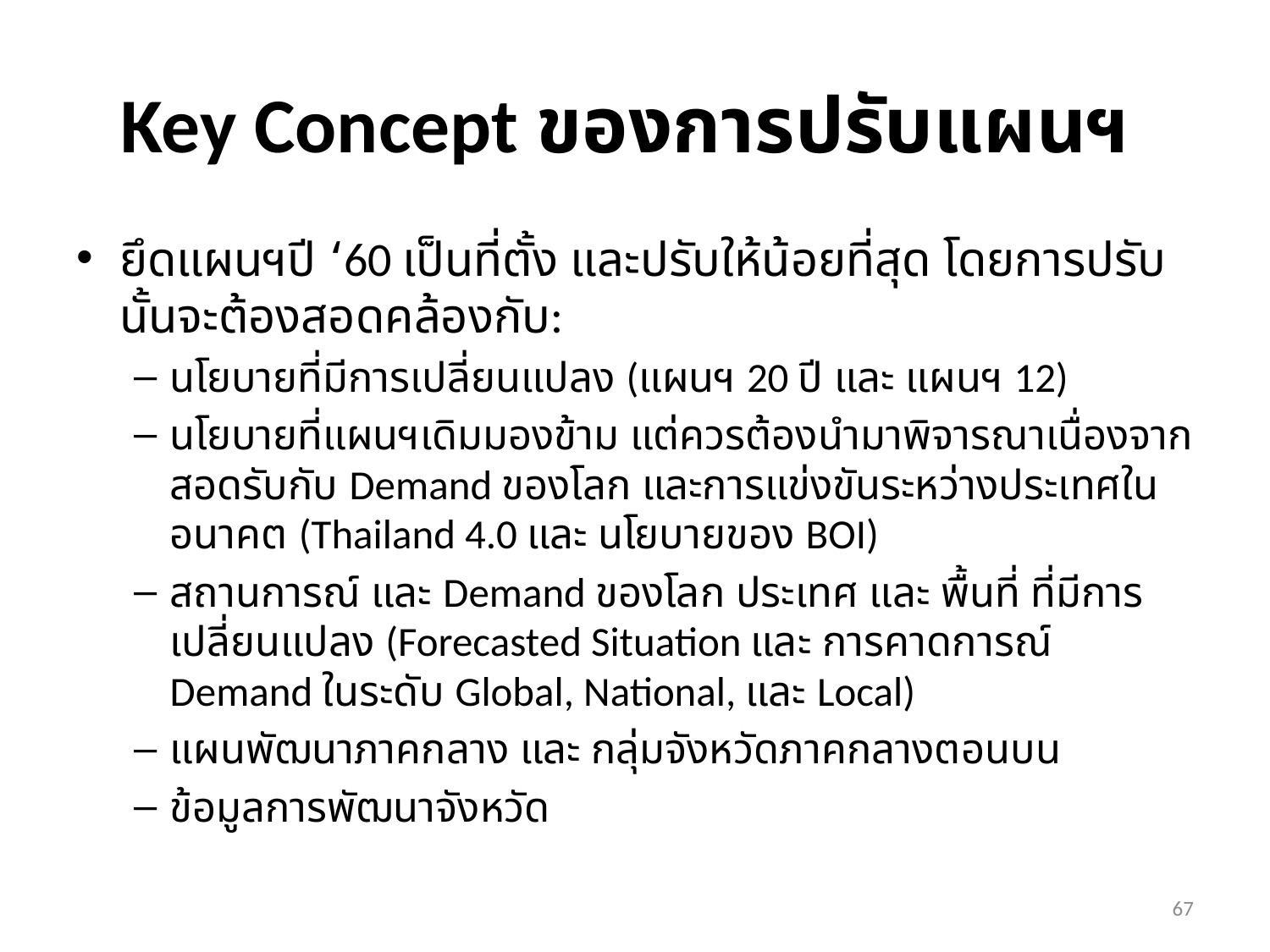

# Key Concept ของการปรับแผนฯ
ยึดแผนฯปี ‘60 เป็นที่ตั้ง และปรับให้น้อยที่สุด โดยการปรับนั้นจะต้องสอดคล้องกับ:
นโยบายที่มีการเปลี่ยนแปลง (แผนฯ 20 ปี และ แผนฯ 12)
นโยบายที่แผนฯเดิมมองข้าม แต่ควรต้องนำมาพิจารณาเนื่องจากสอดรับกับ Demand ของโลก และการแข่งขันระหว่างประเทศในอนาคต (Thailand 4.0 และ นโยบายของ BOI)
สถานการณ์ และ Demand ของโลก ประเทศ และ พื้นที่ ที่มีการเปลี่ยนแปลง (Forecasted Situation และ การคาดการณ์ Demand ในระดับ Global, National, และ Local)
แผนพัฒนาภาคกลาง และ กลุ่มจังหวัดภาคกลางตอนบน
ข้อมูลการพัฒนาจังหวัด
67